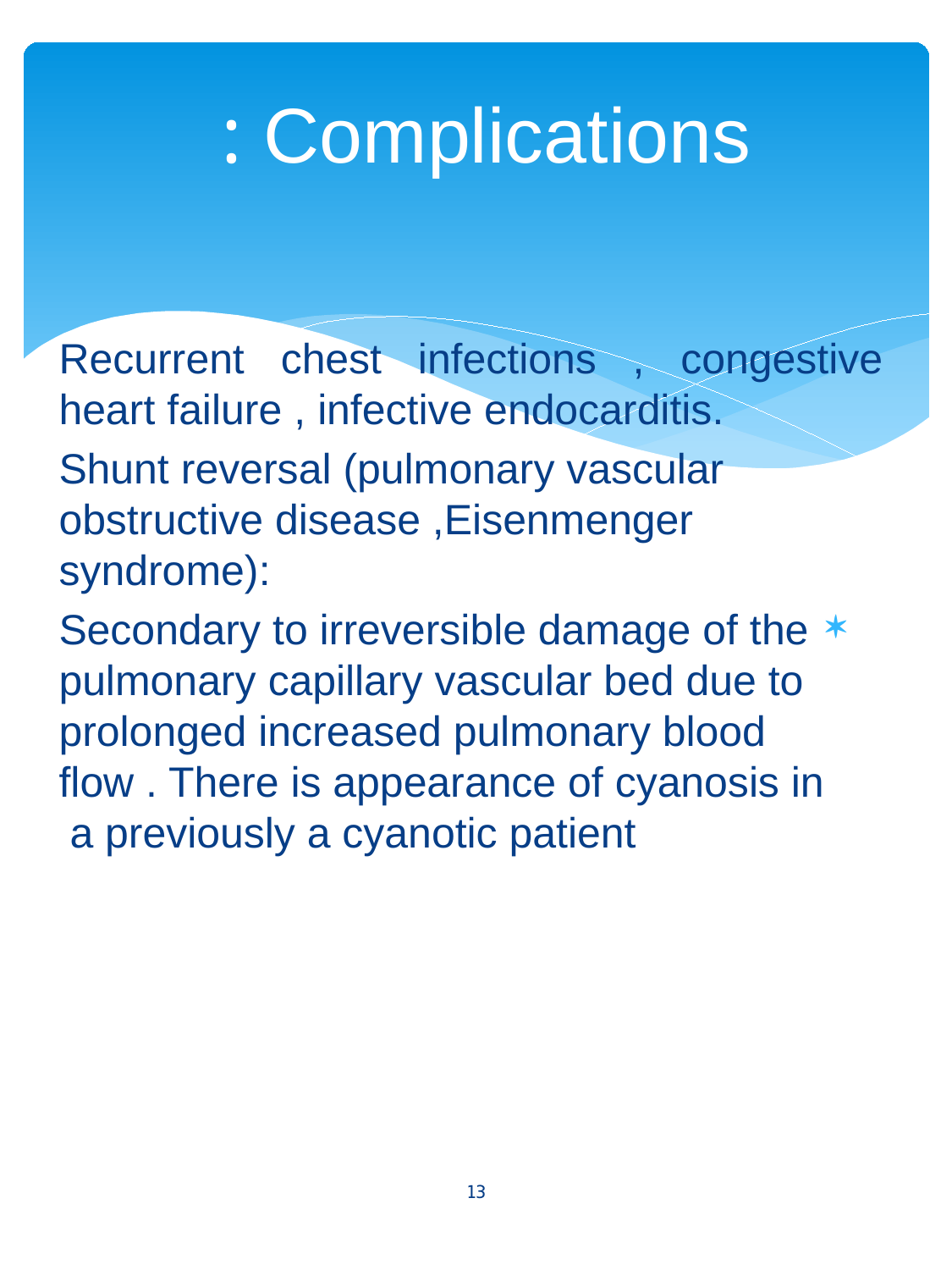

# Complications :
Recurrent chest infections , congestive heart failure , infective endocarditis.
Shunt reversal (pulmonary vascular obstructive disease ,Eisenmenger syndrome):
Secondary to irreversible damage of the pulmonary capillary vascular bed due to prolonged increased pulmonary blood flow . There is appearance of cyanosis in a previously a cyanotic patient
13